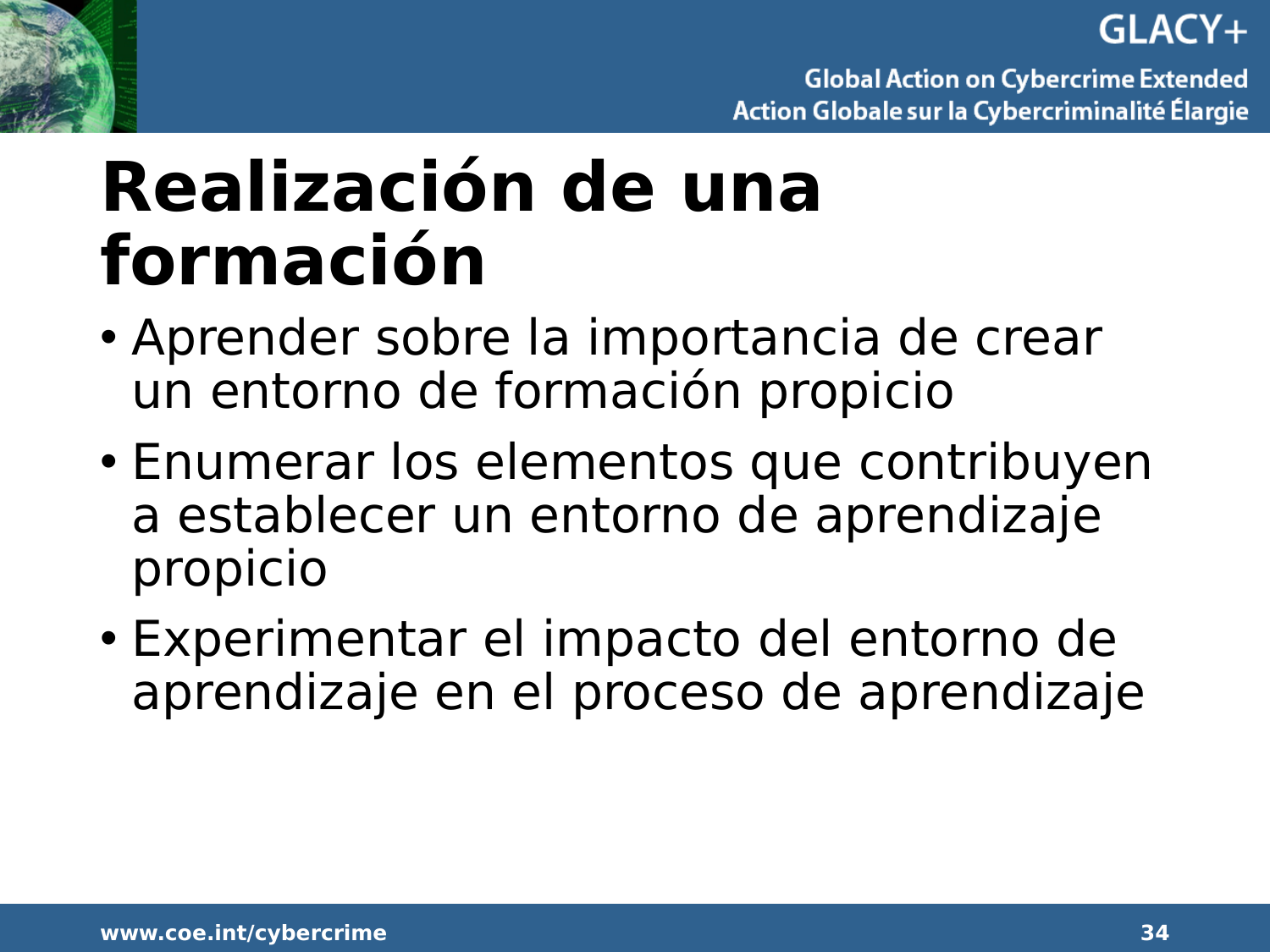

# Realización de una formación
Aprender sobre la importancia de crear un entorno de formación propicio
Enumerar los elementos que contribuyen a establecer un entorno de aprendizaje propicio
Experimentar el impacto del entorno de aprendizaje en el proceso de aprendizaje
www.coe.int/cybercrime
34